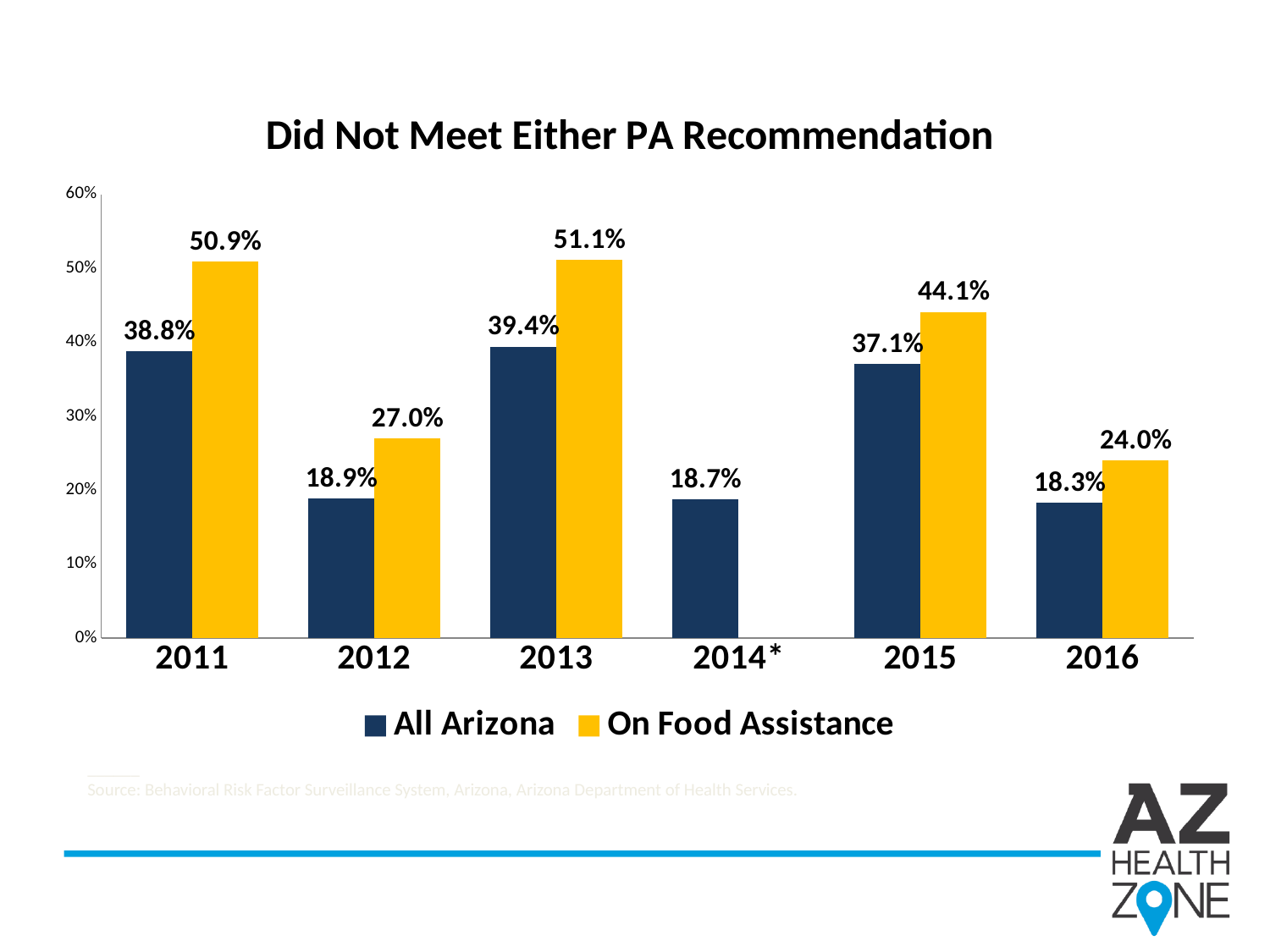

### Chart: Did Not Meet Either PA Recommendation

| Category | All Arizona | On Food Assistance |
|---|---|---|
| 2011 | 0.388 | 0.509 |
| 2012 | 0.189 | 0.27 |
| 2013 | 0.394 | 0.511 |
| 2014* | 0.187 | None |
| 2015 | 0.371 | 0.441 |
| 2016 | 0.183 | 0.24 |
______
Source: Behavioral Risk Factor Surveillance System, Arizona, Arizona Department of Health Services.